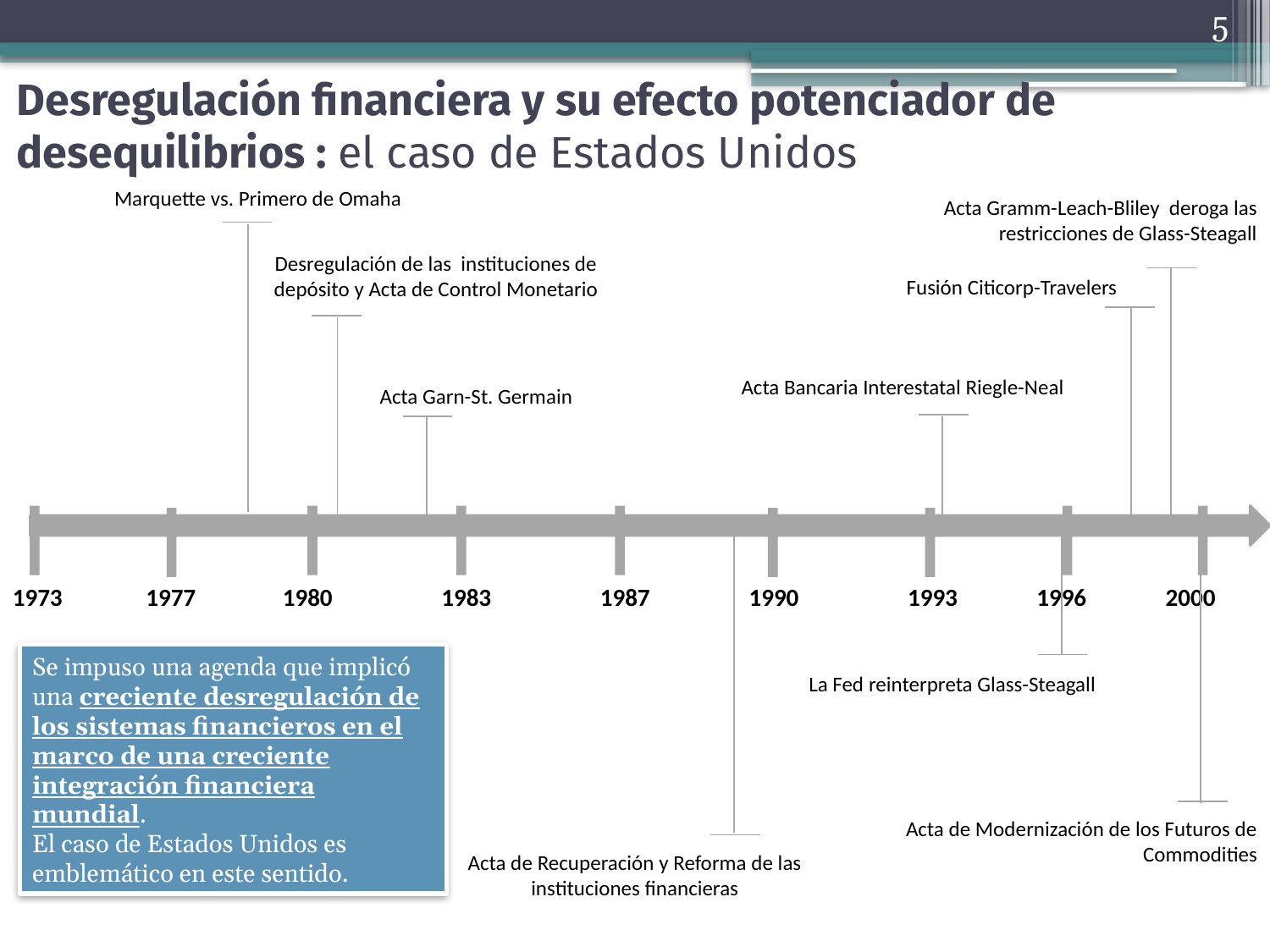

5
# Desregulación financiera y su efecto potenciador de desequilibrios : el caso de Estados Unidos
Marquette vs. Primero de Omaha
Acta Gramm-Leach-Bliley  deroga las restricciones de Glass-Steagall
Desregulación de las  instituciones de depósito y Acta de Control Monetario
Fusión Citicorp-Travelers
Acta Bancaria Interestatal Riegle-Neal
Acta Garn-St. Germain

1973
1977
1980
1983
1987
1990
1993
1996
2000
Se impuso una agenda que implicó una creciente desregulación de los sistemas financieros en el marco de una creciente integración financiera mundial.
El caso de Estados Unidos es emblemático en este sentido.
La Fed reinterpreta Glass-Steagall
Acta de Modernización de los Futuros de Commodities
Acta de Recuperación y Reforma de las instituciones financieras